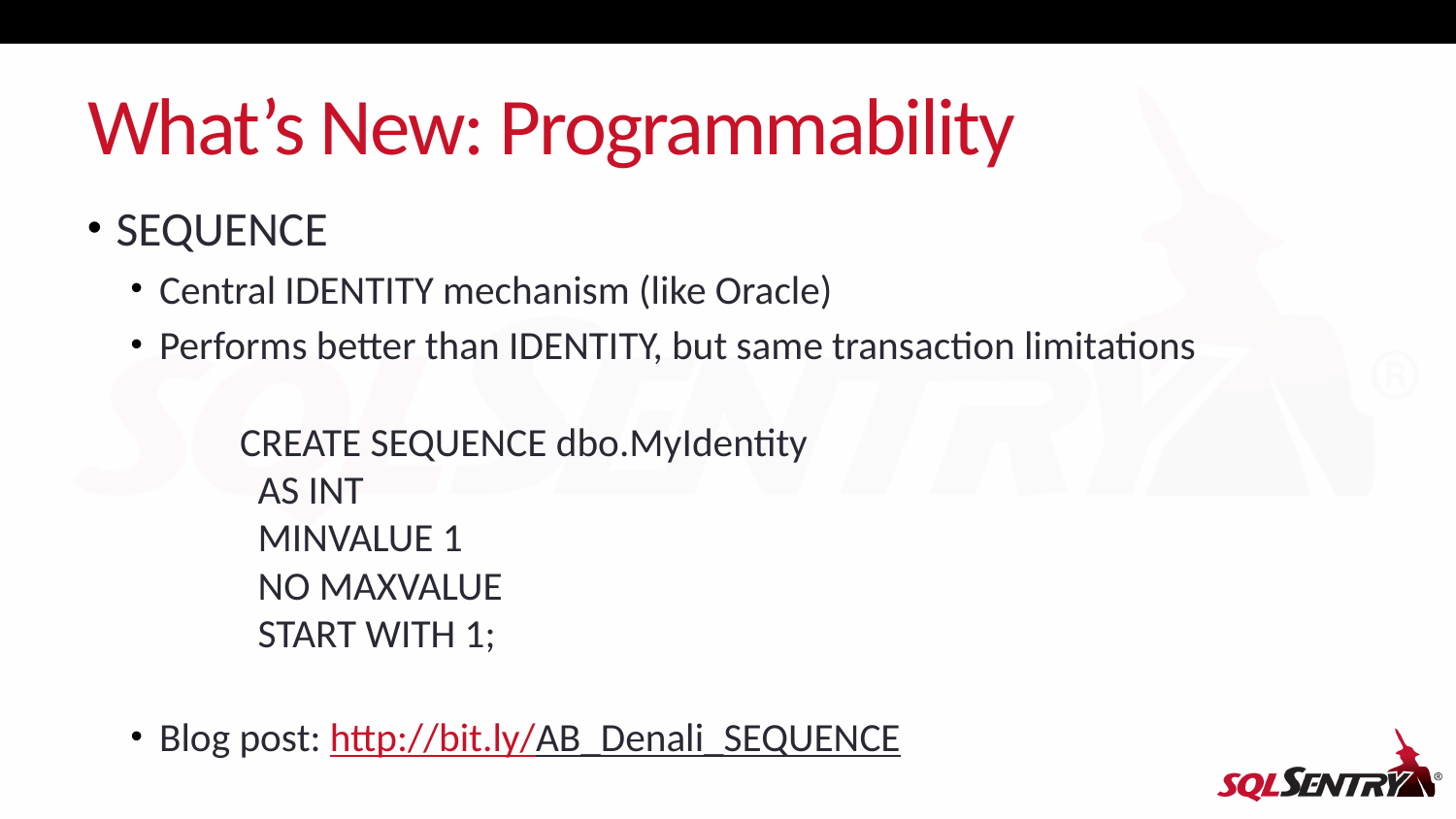

# What’s New: Programmability
SEQUENCE
Central IDENTITY mechanism (like Oracle)
Performs better than IDENTITY, but same transaction limitations
         CREATE SEQUENCE dbo.MyIdentity
           AS INT
           MINVALUE 1
           NO MAXVALUE
           START WITH 1;
Blog post: http://bit.ly/AB_Denali_SEQUENCE